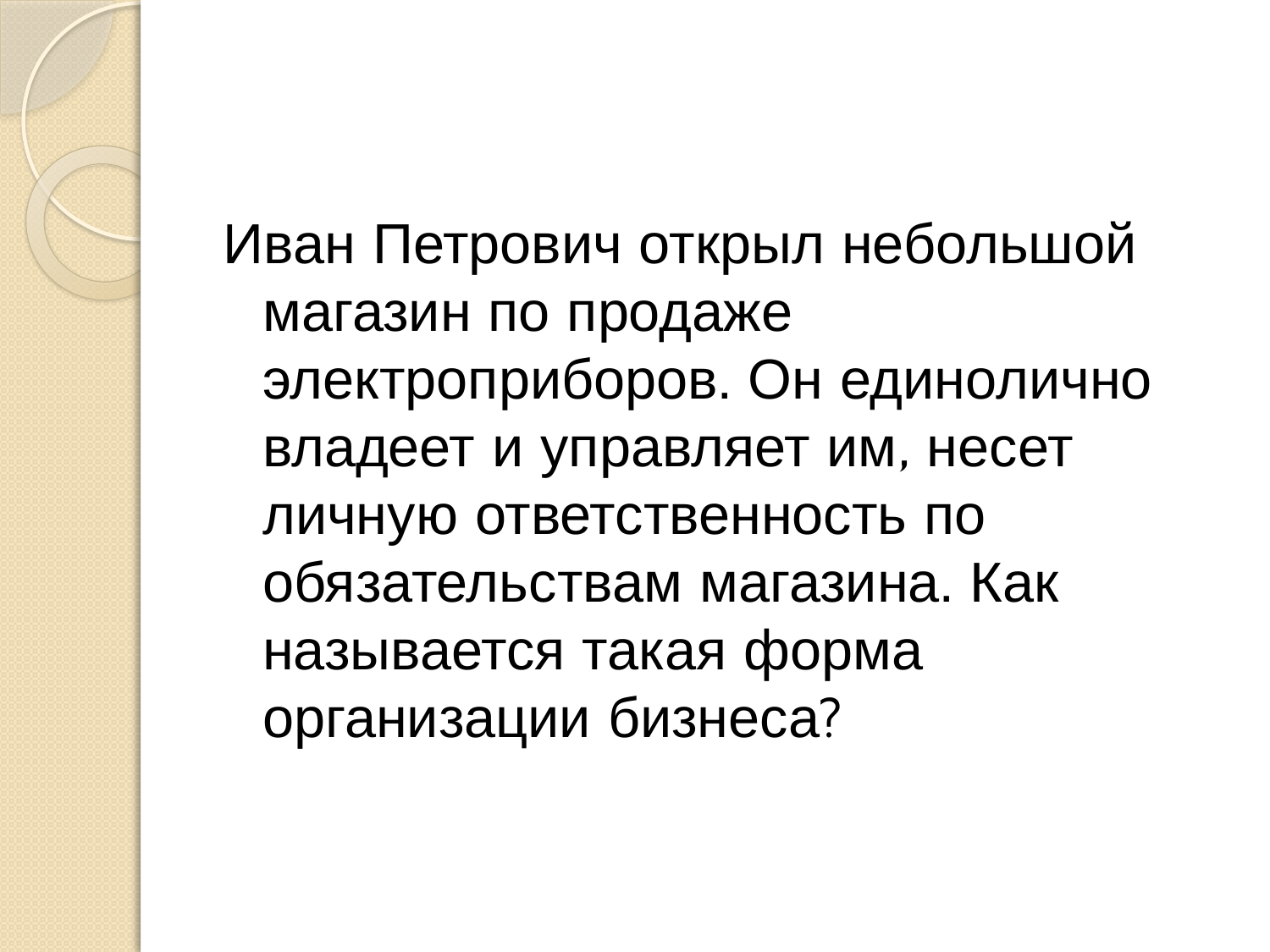

Иван Петрович открыл небольшой магазин по продаже электроприборов. Он единолично владеет и управляет им, несет личную ответственность по обязательствам магазина. Как называется такая форма организации бизнеса?